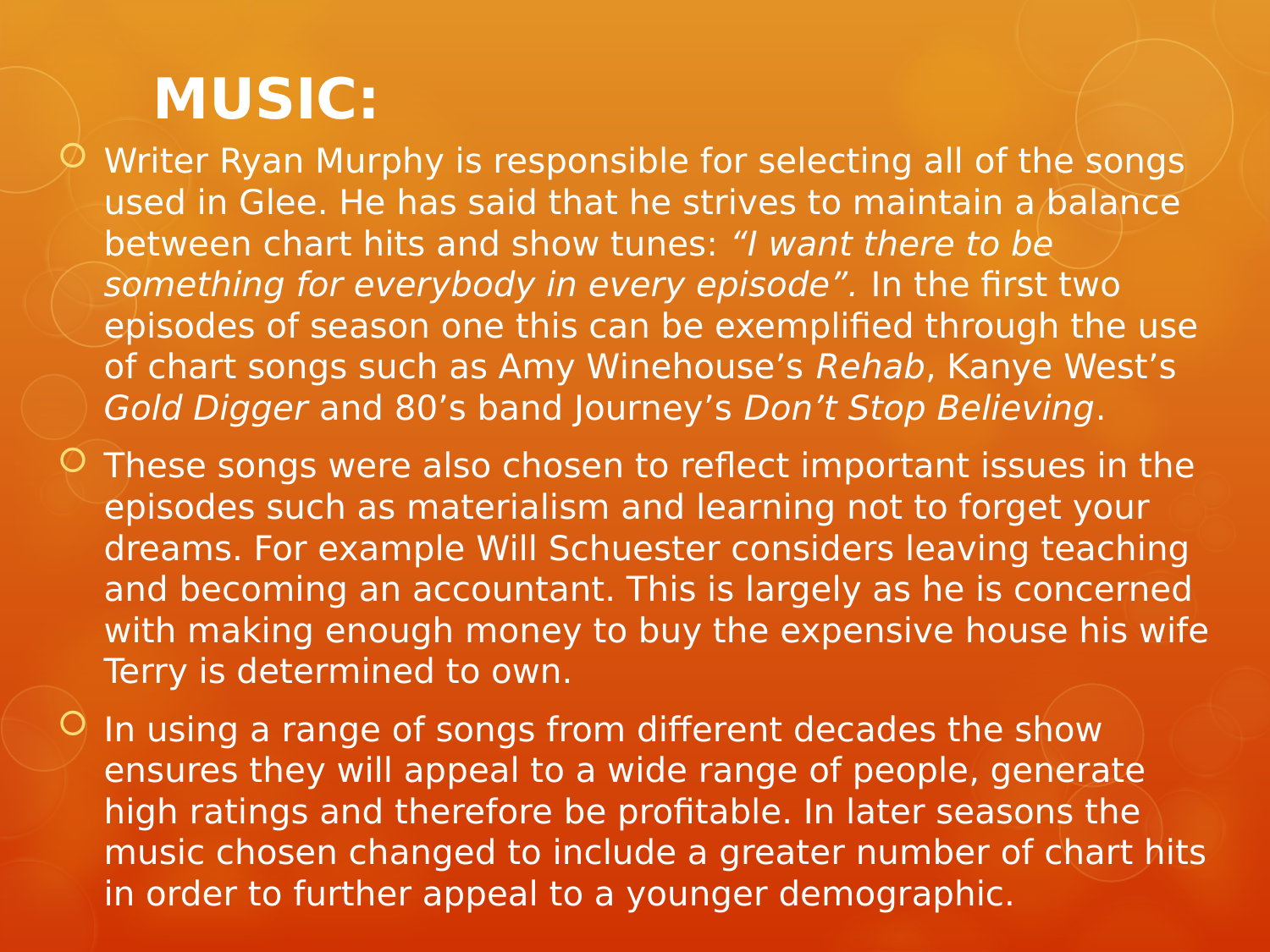

# MUSIC:
Writer Ryan Murphy is responsible for selecting all of the songs used in Glee. He has said that he strives to maintain a balance between chart hits and show tunes: “I want there to be something for everybody in every episode”. In the first two episodes of season one this can be exemplified through the use of chart songs such as Amy Winehouse’s Rehab, Kanye West’s Gold Digger and 80’s band Journey’s Don’t Stop Believing.
These songs were also chosen to reflect important issues in the episodes such as materialism and learning not to forget your dreams. For example Will Schuester considers leaving teaching and becoming an accountant. This is largely as he is concerned with making enough money to buy the expensive house his wife Terry is determined to own.
In using a range of songs from different decades the show ensures they will appeal to a wide range of people, generate high ratings and therefore be profitable. In later seasons the music chosen changed to include a greater number of chart hits in order to further appeal to a younger demographic.